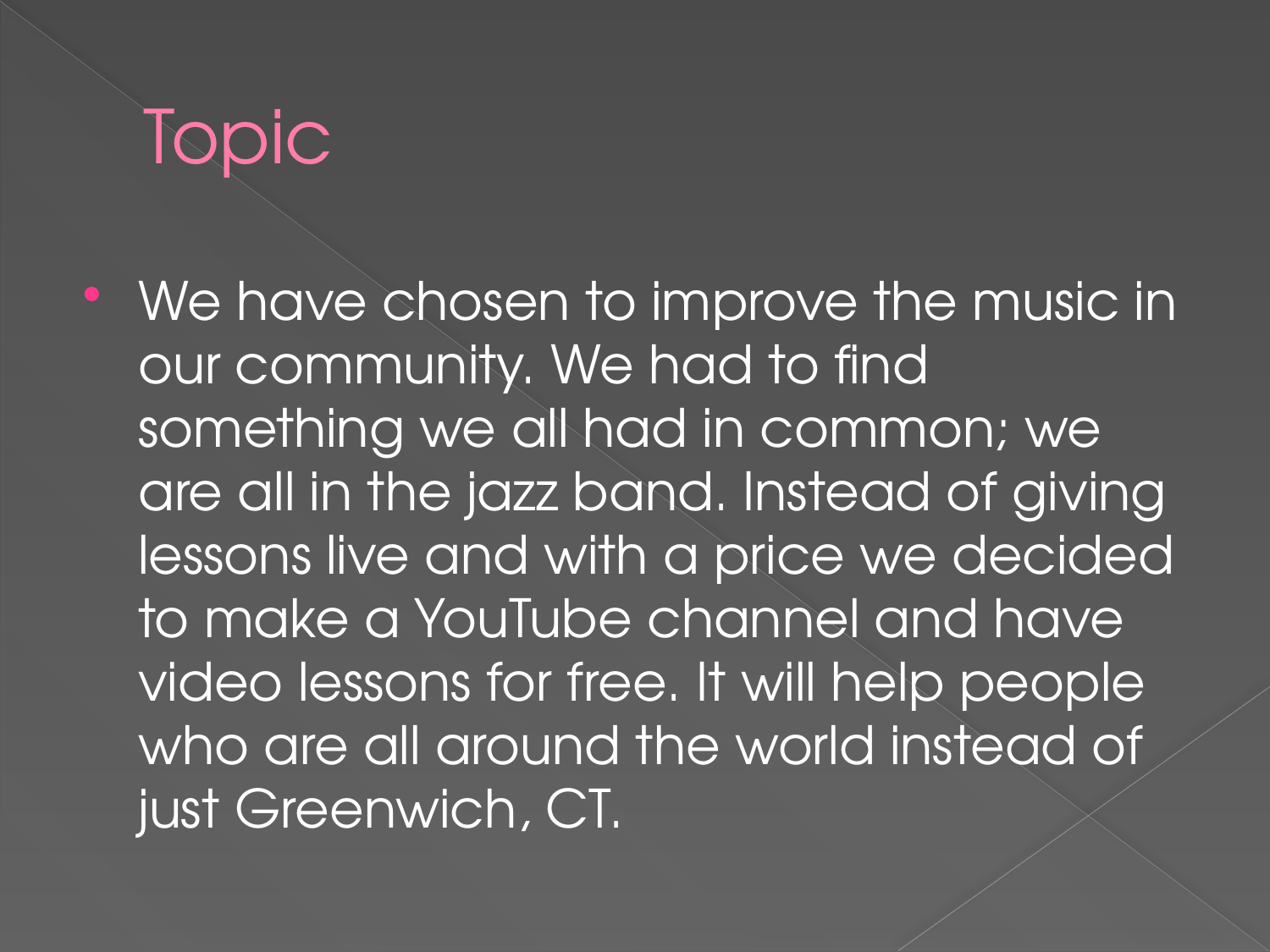

# Topic
We have chosen to improve the music in our community. We had to find something we all had in common; we are all in the jazz band. Instead of giving lessons live and with a price we decided to make a YouTube channel and have video lessons for free. It will help people who are all around the world instead of just Greenwich, CT.